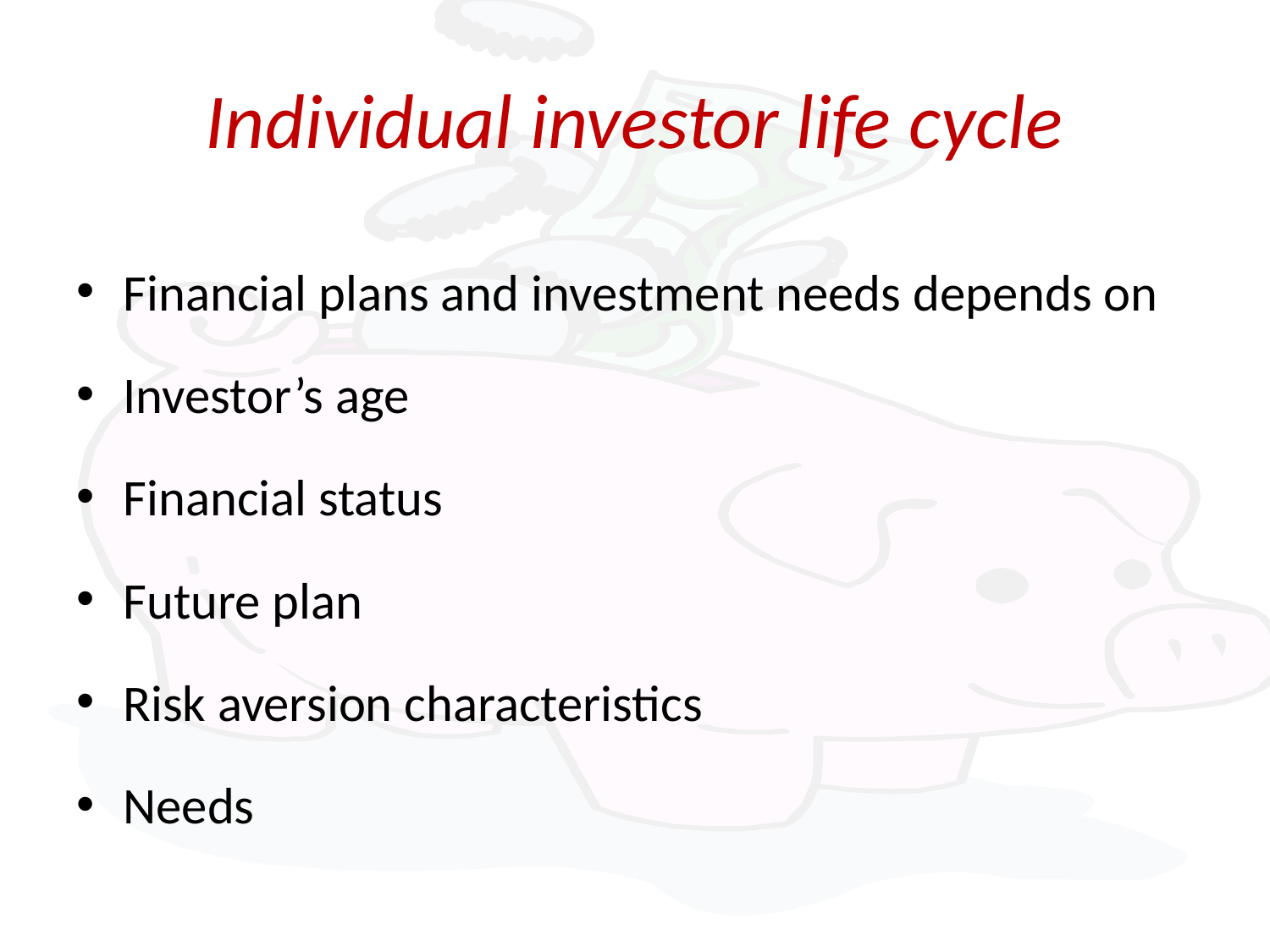

# Individual investor life cycle
Financial plans and investment needs depends on
Investor’s age
Financial status
Future plan
Risk aversion characteristics
Needs